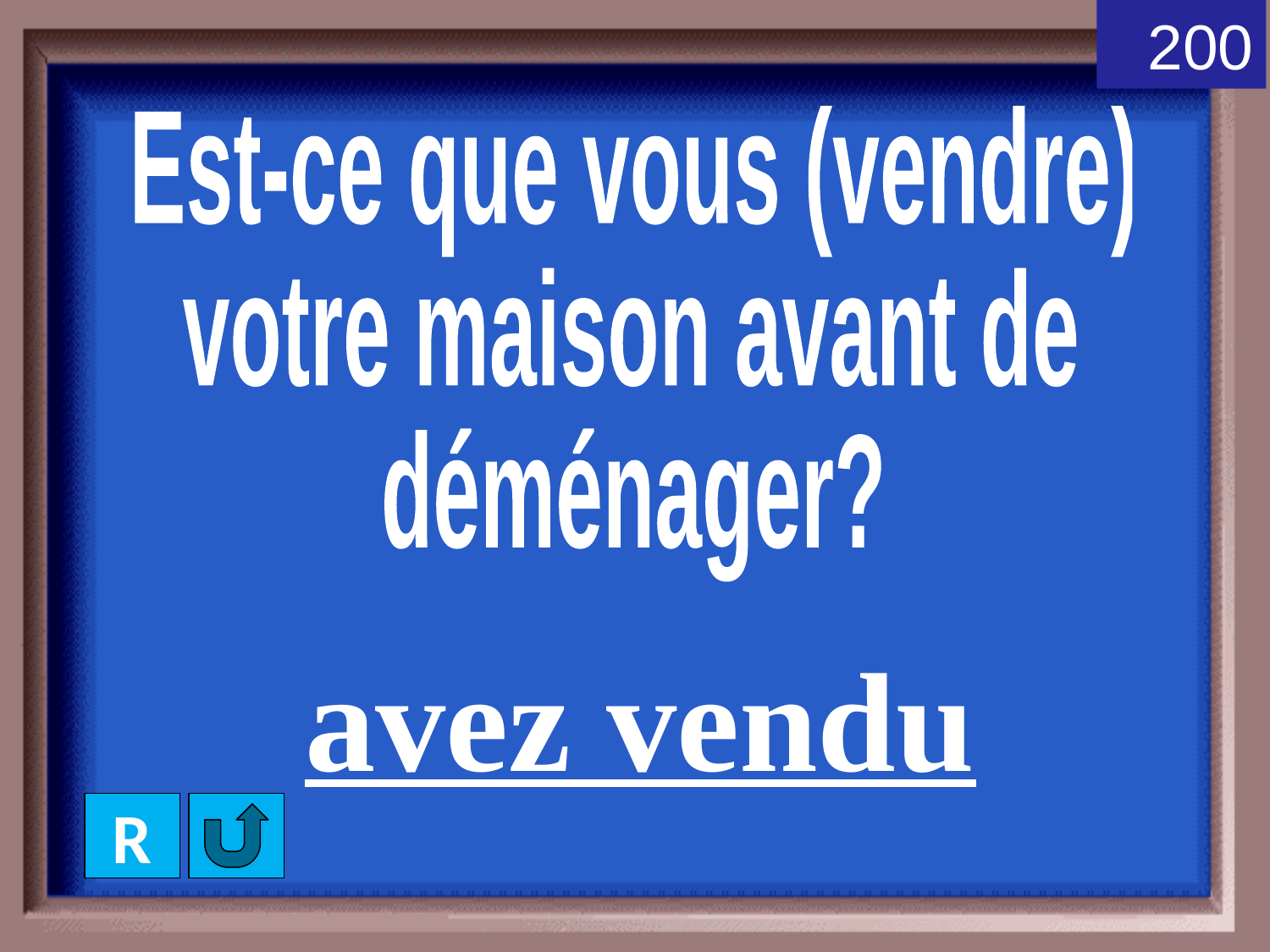

200
Est-ce que vous (vendre)
votre maison avant de
déménager?
avez vendu
R